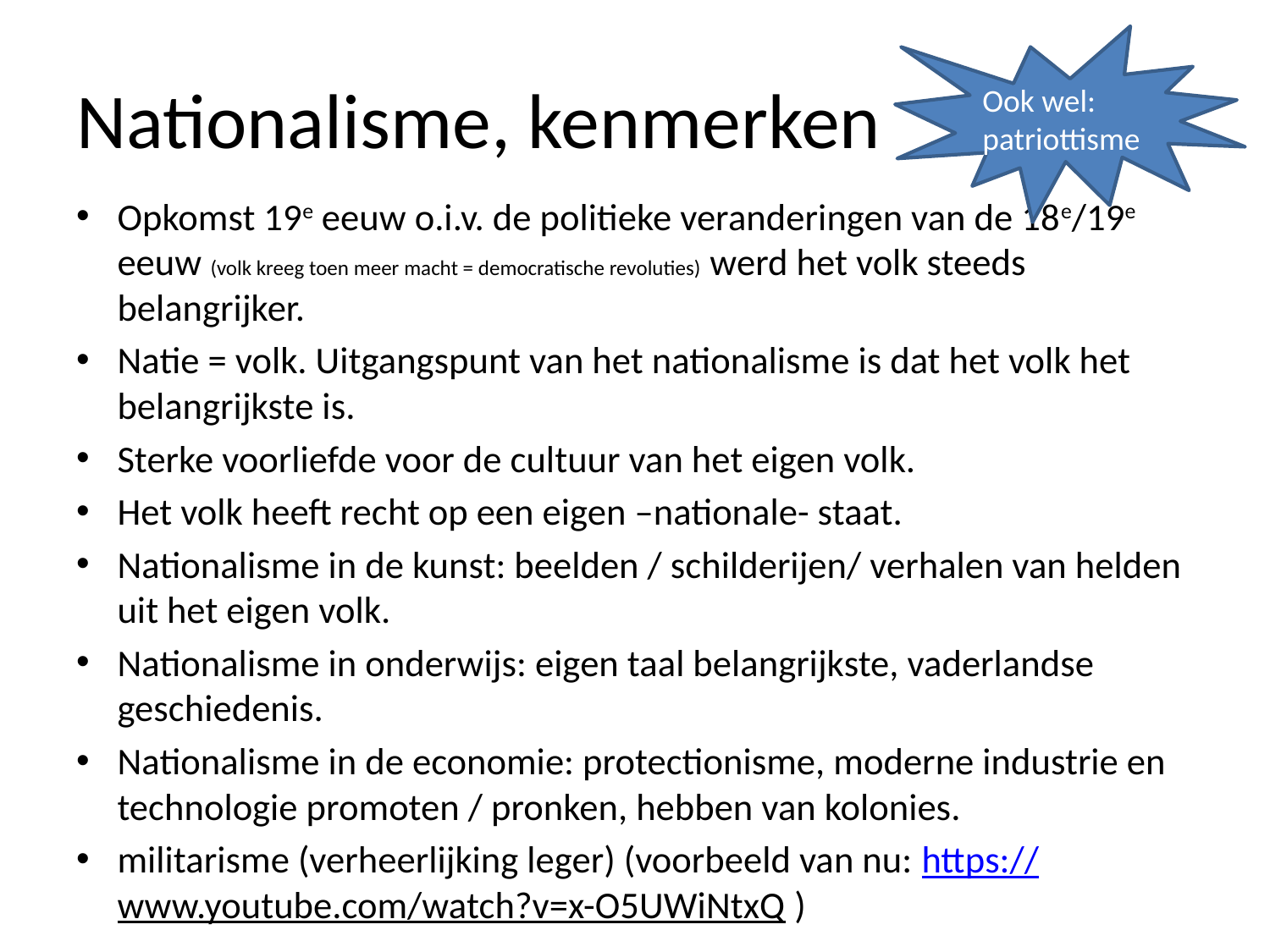

Ook wel: patriottisme
# Nationalisme, kenmerken
Opkomst 19e eeuw o.i.v. de politieke veranderingen van de 18e/19e eeuw (volk kreeg toen meer macht = democratische revoluties) werd het volk steeds belangrijker.
Natie = volk. Uitgangspunt van het nationalisme is dat het volk het belangrijkste is.
Sterke voorliefde voor de cultuur van het eigen volk.
Het volk heeft recht op een eigen –nationale- staat.
Nationalisme in de kunst: beelden / schilderijen/ verhalen van helden uit het eigen volk.
Nationalisme in onderwijs: eigen taal belangrijkste, vaderlandse geschiedenis.
Nationalisme in de economie: protectionisme, moderne industrie en technologie promoten / pronken, hebben van kolonies.
militarisme (verheerlijking leger) (voorbeeld van nu: https://www.youtube.com/watch?v=x-O5UWiNtxQ )